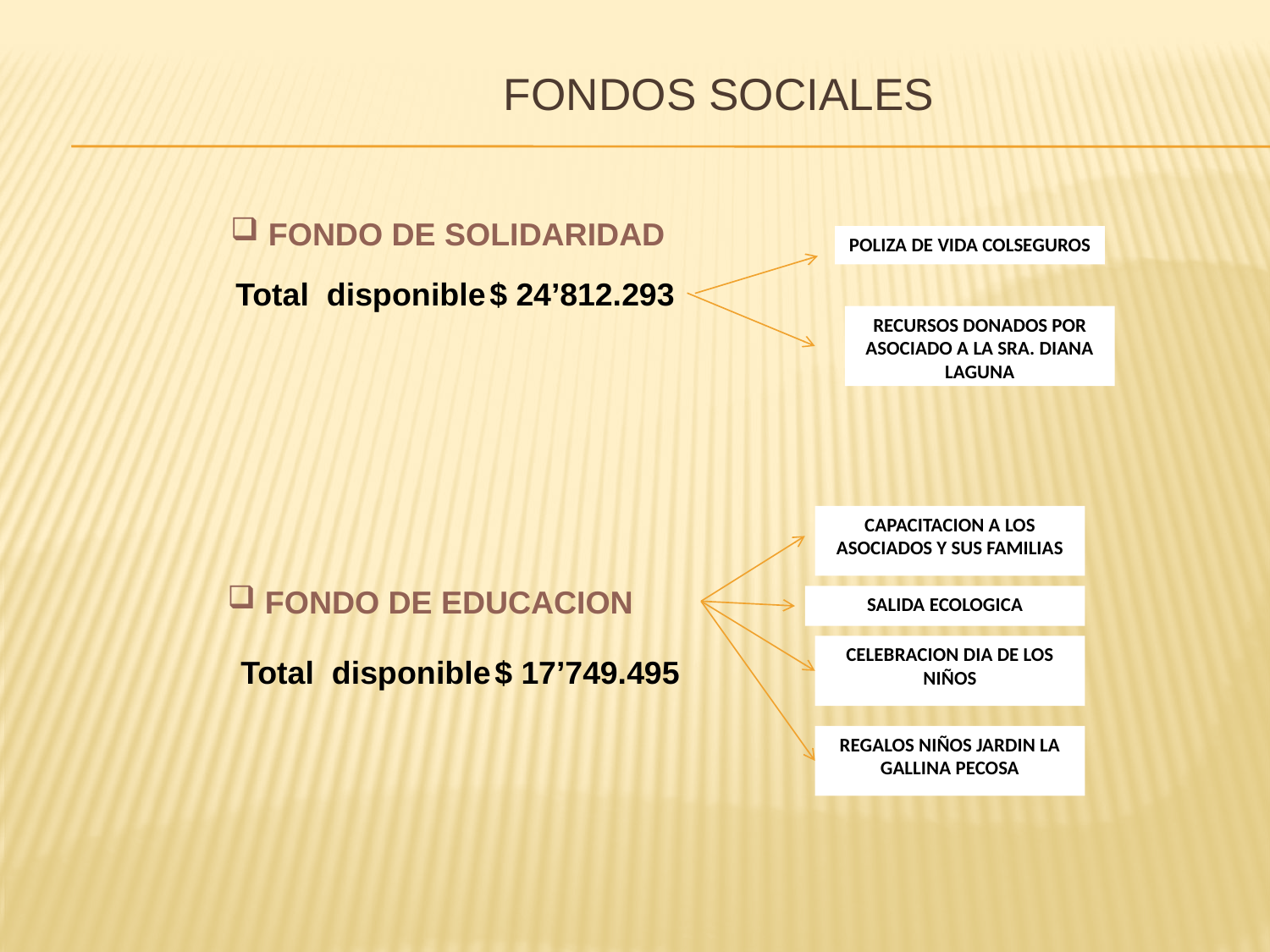

# FONDOS SOCIALES
 FONDO DE SOLIDARIDAD
POLIZA DE VIDA COLSEGUROS
Total  disponible	$ 24’812.293
RECURSOS DONADOS POR ASOCIADO A LA SRA. DIANA LAGUNA
CAPACITACION A LOS ASOCIADOS Y SUS FAMILIAS

 FONDO DE EDUCACION
SALIDA ECOLOGICA
CELEBRACION DIA DE LOS NIÑOS
Total  disponible	$ 17’749.495
REGALOS NIÑOS JARDIN LA GALLINA PECOSA